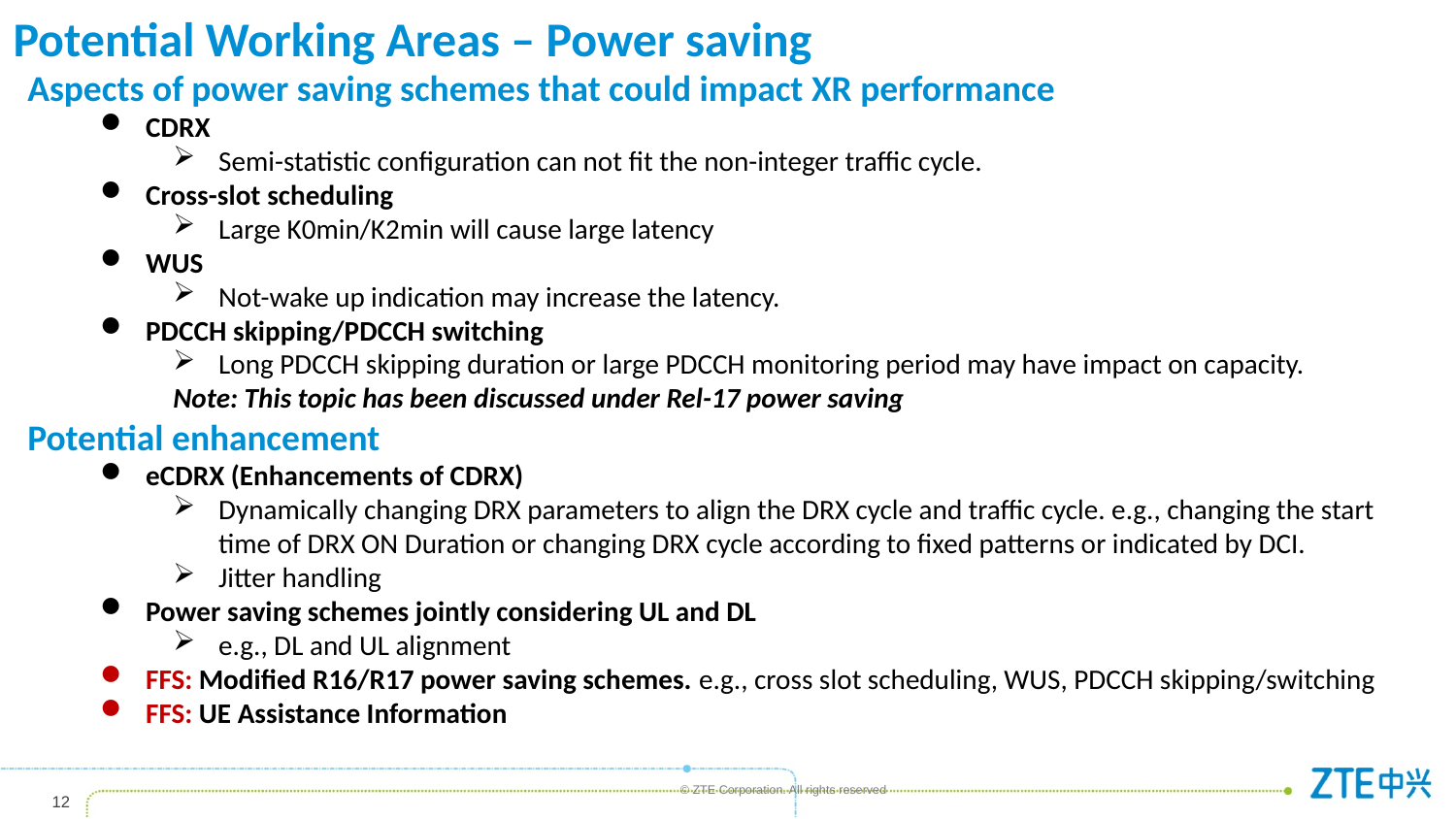

# Potential Working Areas – Power saving
Aspects of power saving schemes that could impact XR performance
CDRX
Semi-statistic configuration can not fit the non-integer traffic cycle.
Cross-slot scheduling
Large K0min/K2min will cause large latency
WUS
Not-wake up indication may increase the latency.
PDCCH skipping/PDCCH switching
Long PDCCH skipping duration or large PDCCH monitoring period may have impact on capacity.
	Note: This topic has been discussed under Rel-17 power saving
Potential enhancement
eCDRX (Enhancements of CDRX)
Dynamically changing DRX parameters to align the DRX cycle and traffic cycle. e.g., changing the start time of DRX ON Duration or changing DRX cycle according to fixed patterns or indicated by DCI.
Jitter handling
Power saving schemes jointly considering UL and DL
e.g., DL and UL alignment
FFS: Modified R16/R17 power saving schemes. e.g., cross slot scheduling, WUS, PDCCH skipping/switching
FFS: UE Assistance Information